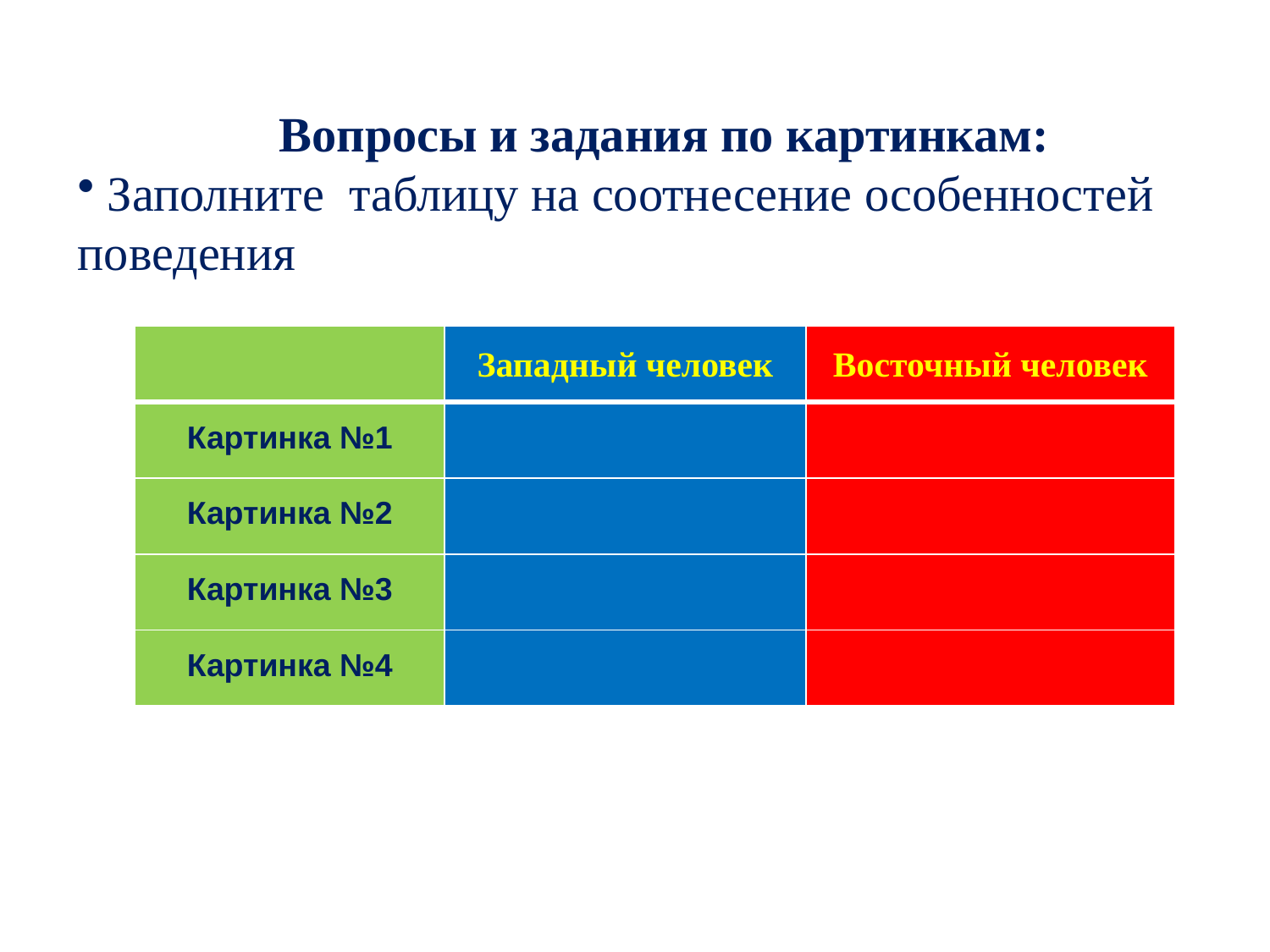

Вопросы и задания по картинкам:
 Заполните  таблицу на соотнесение особенностей поведения
|  | Западный человек | Восточный человек |
| --- | --- | --- |
| Картинка №1 |  |  |
| Картинка №2 |  |  |
| Картинка №3 |  |  |
| Картинка №4 |  |  |